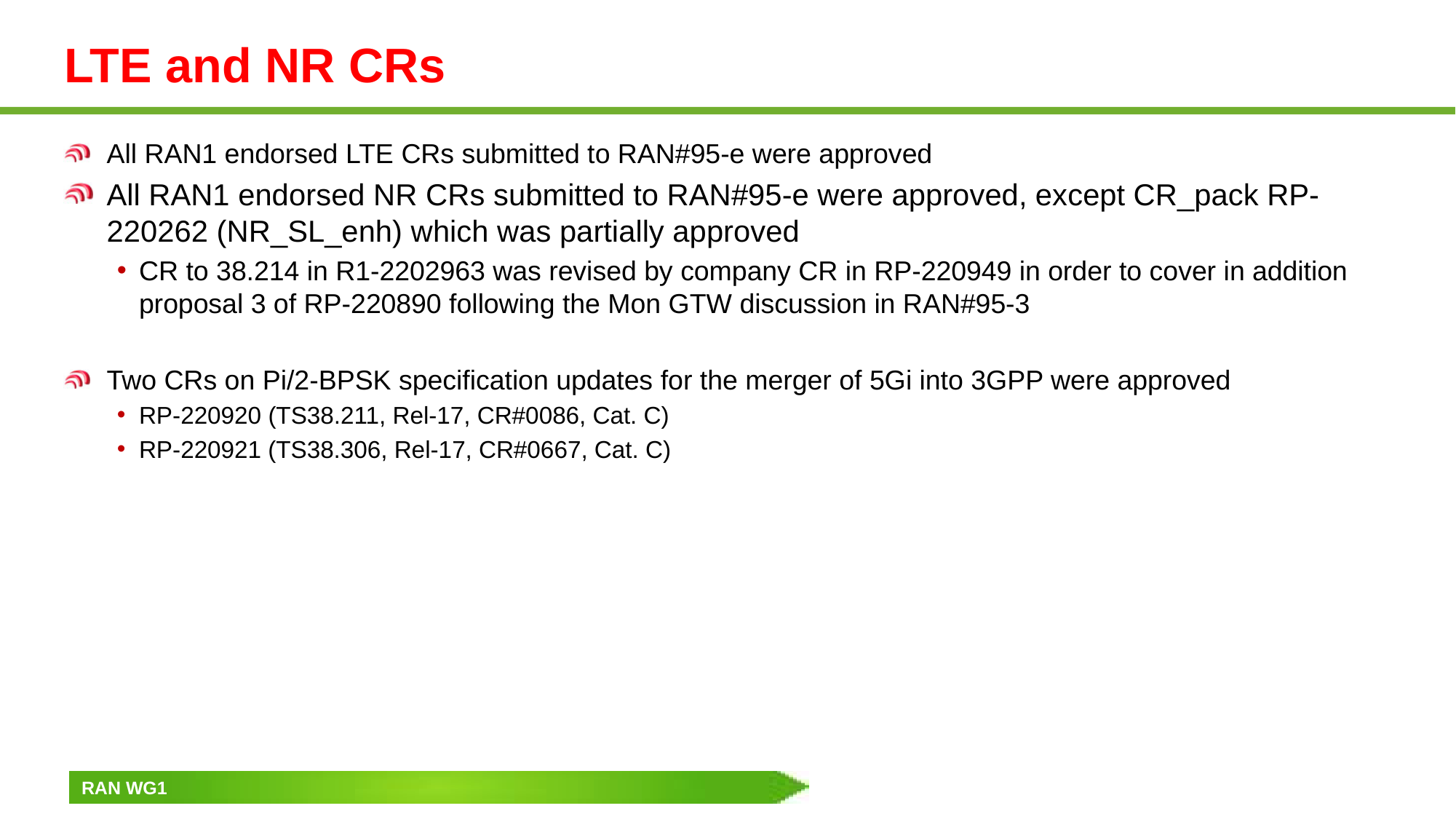

# LTE and NR CRs
All RAN1 endorsed LTE CRs submitted to RAN#95-e were approved
All RAN1 endorsed NR CRs submitted to RAN#95-e were approved, except CR_pack RP-220262 (NR_SL_enh) which was partially approved
CR to 38.214 in R1-2202963 was revised by company CR in RP-220949 in order to cover in addition proposal 3 of RP-220890 following the Mon GTW discussion in RAN#95-3

Two CRs on Pi/2-BPSK specification updates for the merger of 5Gi into 3GPP were approved
RP-220920 (TS38.211, Rel-17, CR#0086, Cat. C)
RP-220921 (TS38.306, Rel-17, CR#0667, Cat. C)